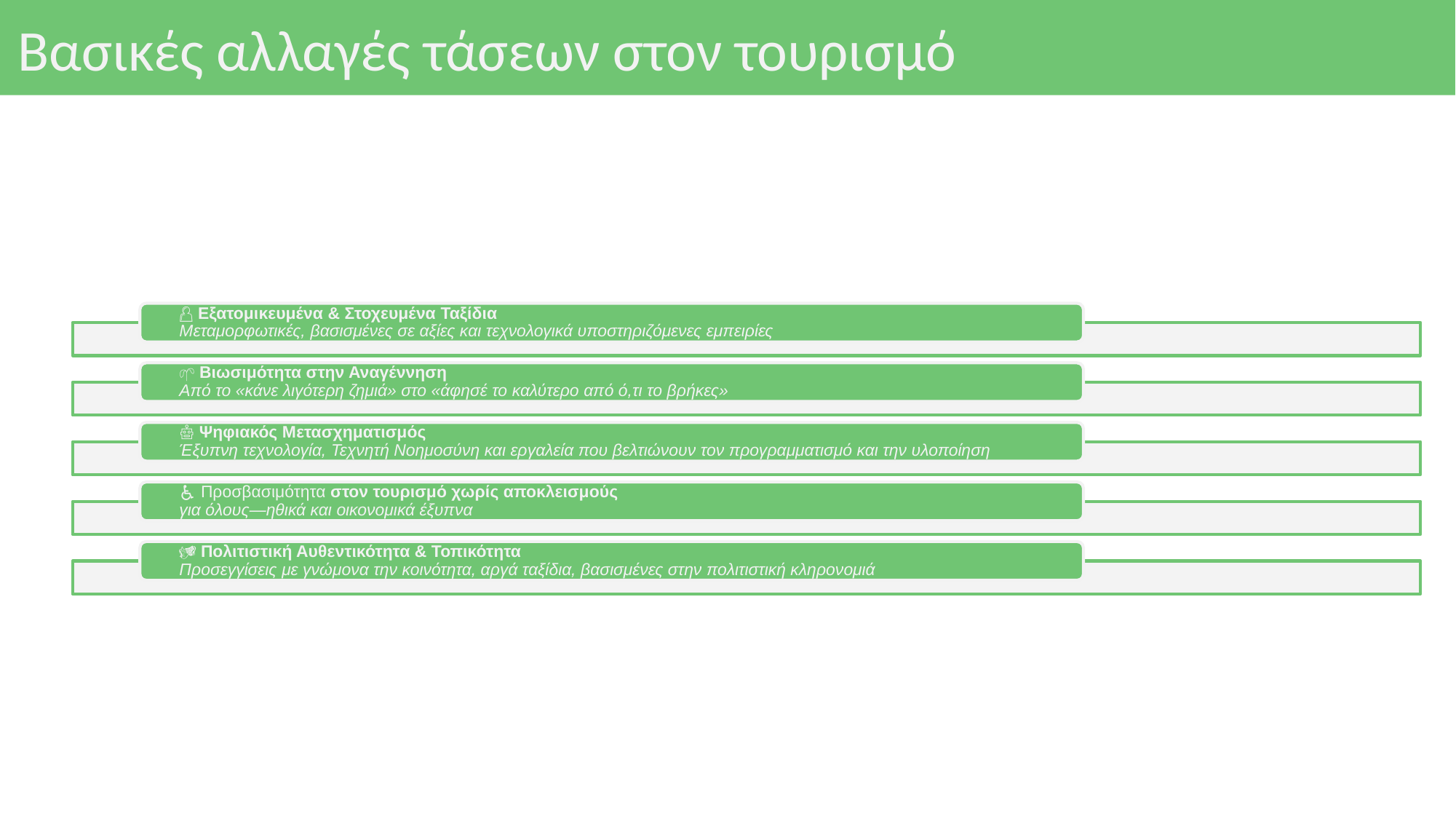

# Βασικές αλλαγές τάσεων στον τουρισμό
👤 Εξατομικευμένα & Στοχευμένα Ταξίδια
Μεταμορφωτικές, βασισμένες σε αξίες και τεχνολογικά υποστηριζόμενες εμπειρίες
🌱 Βιωσιμότητα στην Αναγέννηση
Από το «κάνε λιγότερη ζημιά» στο «άφησέ το καλύτερο από ό,τι το βρήκες»
🤖 Ψηφιακός Μετασχηματισμός
Έξυπνη τεχνολογία, Τεχνητή Νοημοσύνη και εργαλεία που βελτιώνουν τον προγραμματισμό και την υλοποίηση
♿ Προσβασιμότητα στον τουρισμό χωρίς αποκλεισμούς
για όλους—ηθικά και οικονομικά έξυπνα
🎭 Πολιτιστική Αυθεντικότητα & Τοπικότητα
Προσεγγίσεις με γνώμονα την κοινότητα, αργά ταξίδια, βασισμένες στην πολιτιστική κληρονομιά